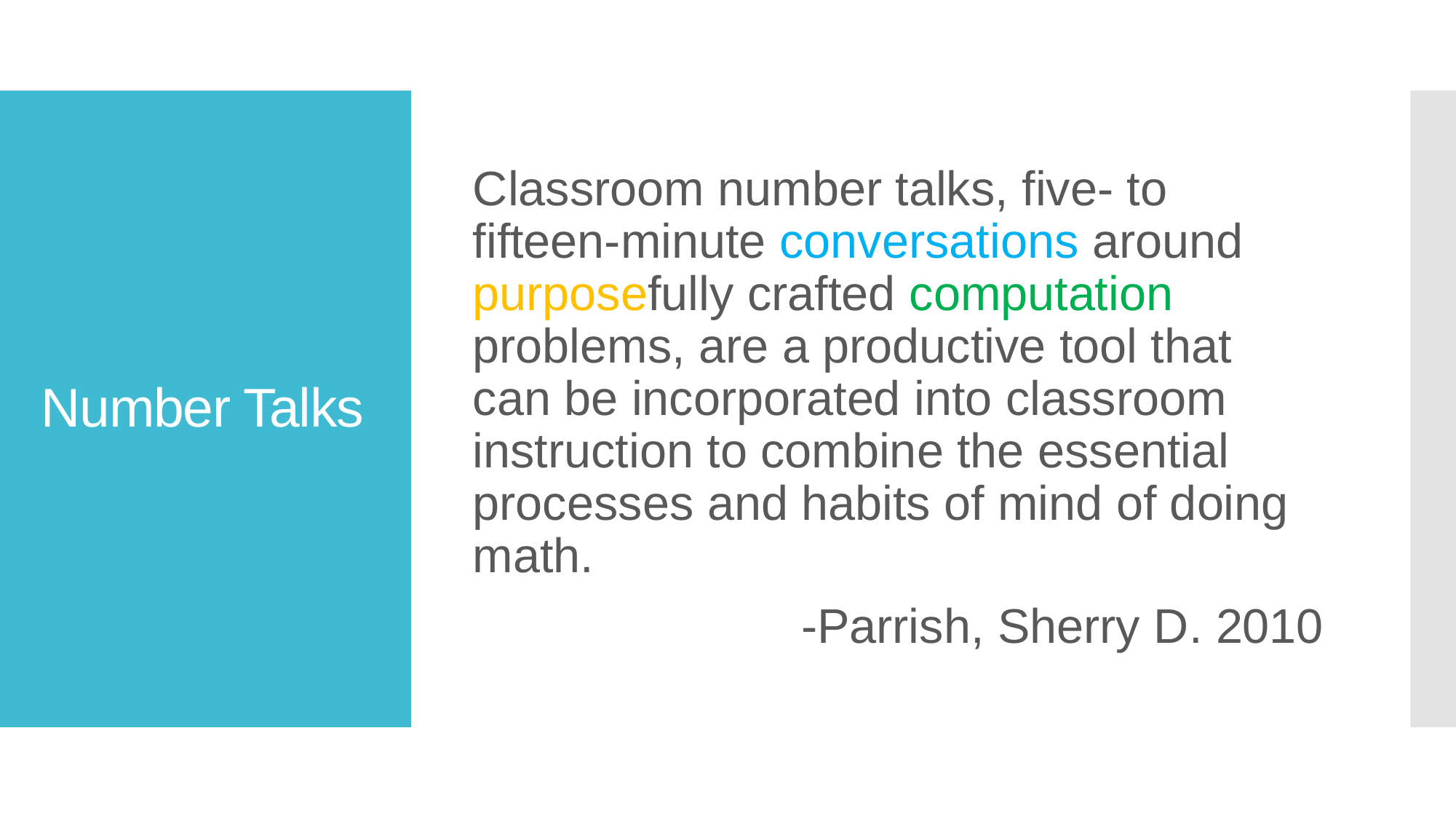

Classroom number talks, five- to fifteen-minute conversations around purposefully crafted computation problems, are a productive tool that can be incorporated into classroom instruction to combine the essential processes and habits of mind of doing math.
-Parrish, Sherry D. 2010
# Number Talks